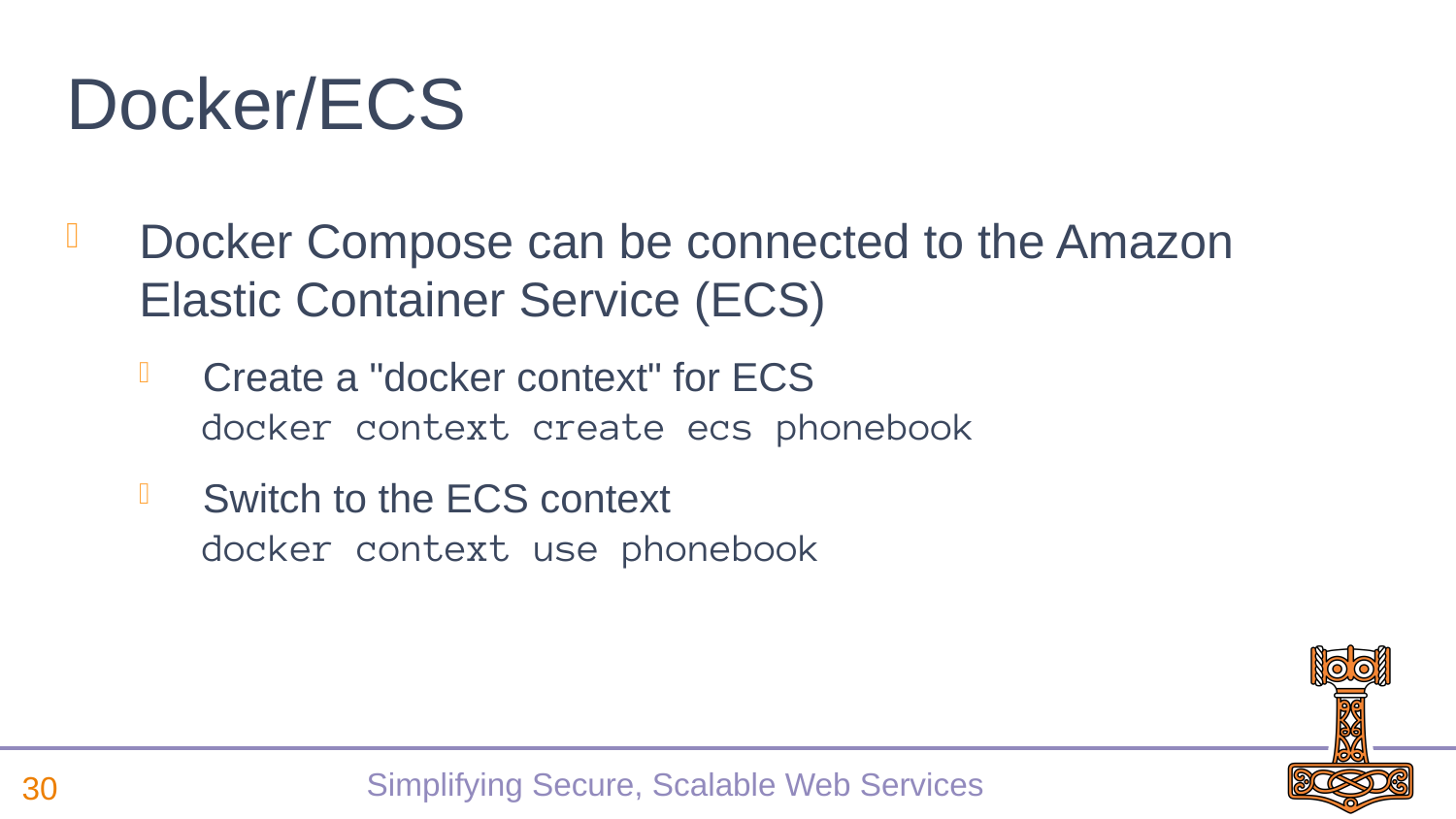

# Docker/ECS
Docker Compose can be connected to the Amazon Elastic Container Service (ECS)
Create a "docker context" for ECS
docker context create ecs phonebook
Switch to the ECS context
docker context use phonebook